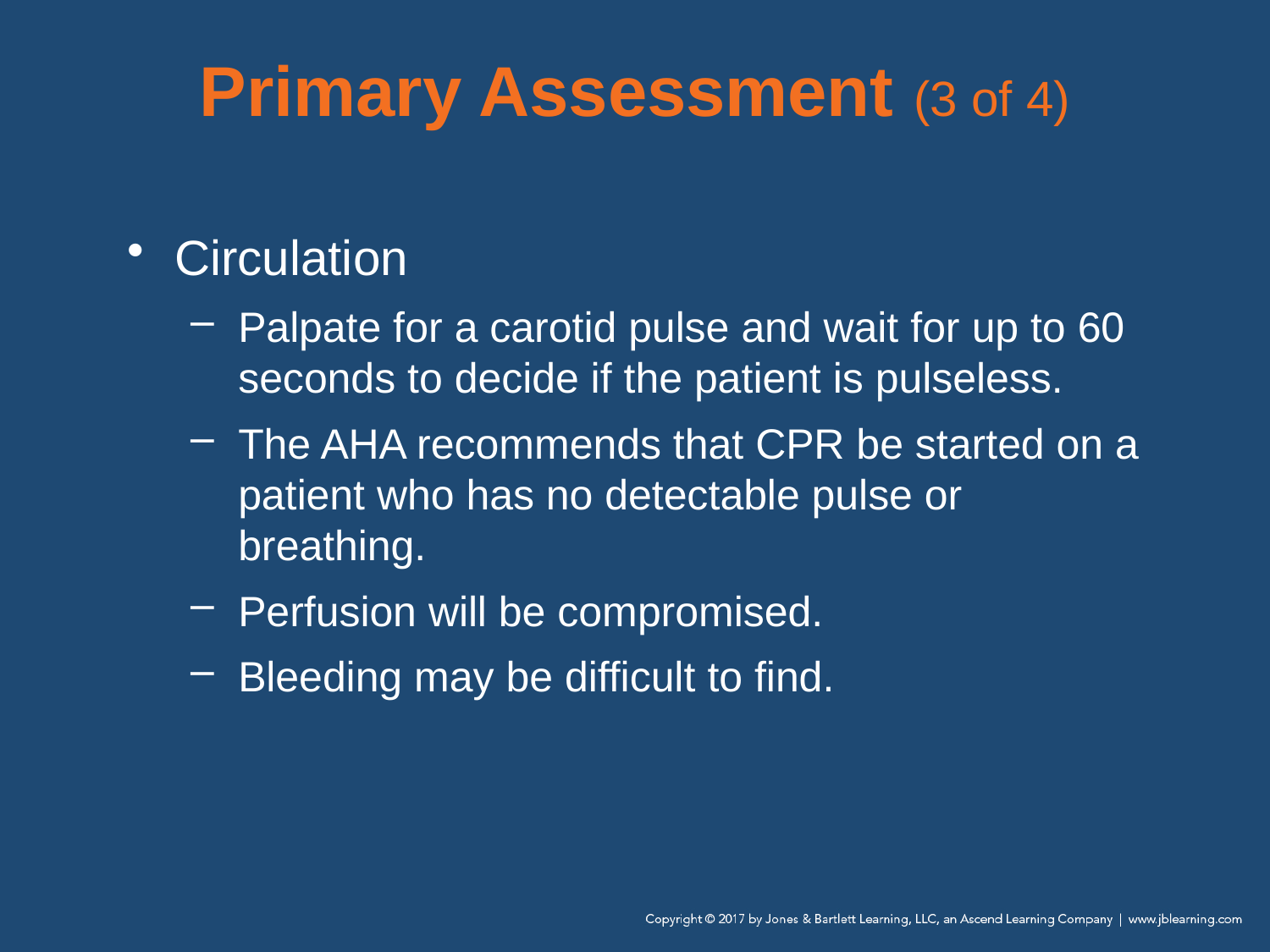

# Primary Assessment (3 of 4)
Circulation
Palpate for a carotid pulse and wait for up to 60 seconds to decide if the patient is pulseless.
The AHA recommends that CPR be started on a patient who has no detectable pulse or breathing.
Perfusion will be compromised.
Bleeding may be difficult to find.